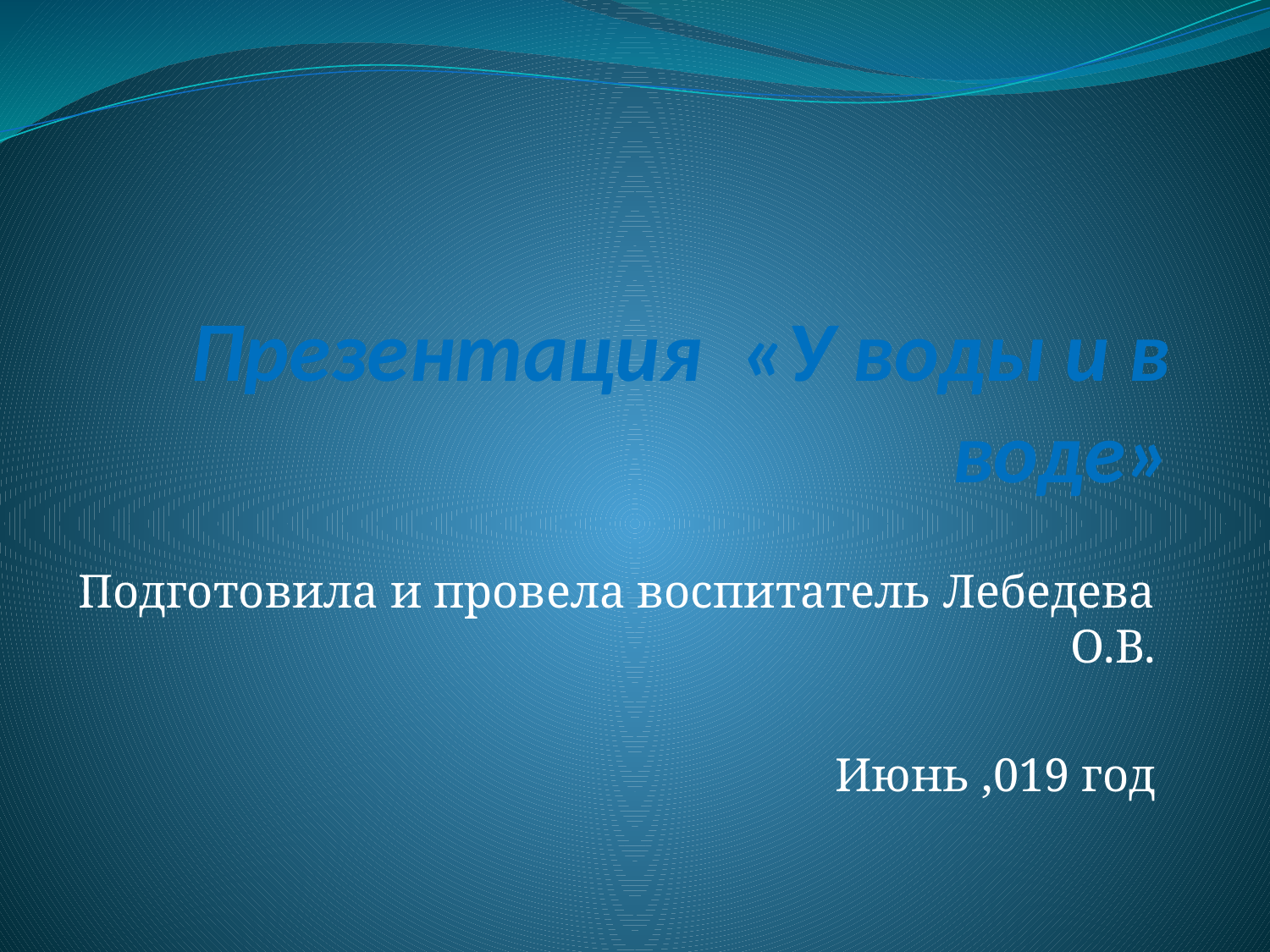

# Презентация  «У воды и в воде»
Подготовила и провела воспитатель Лебедева О.В.

Июнь ,019 год